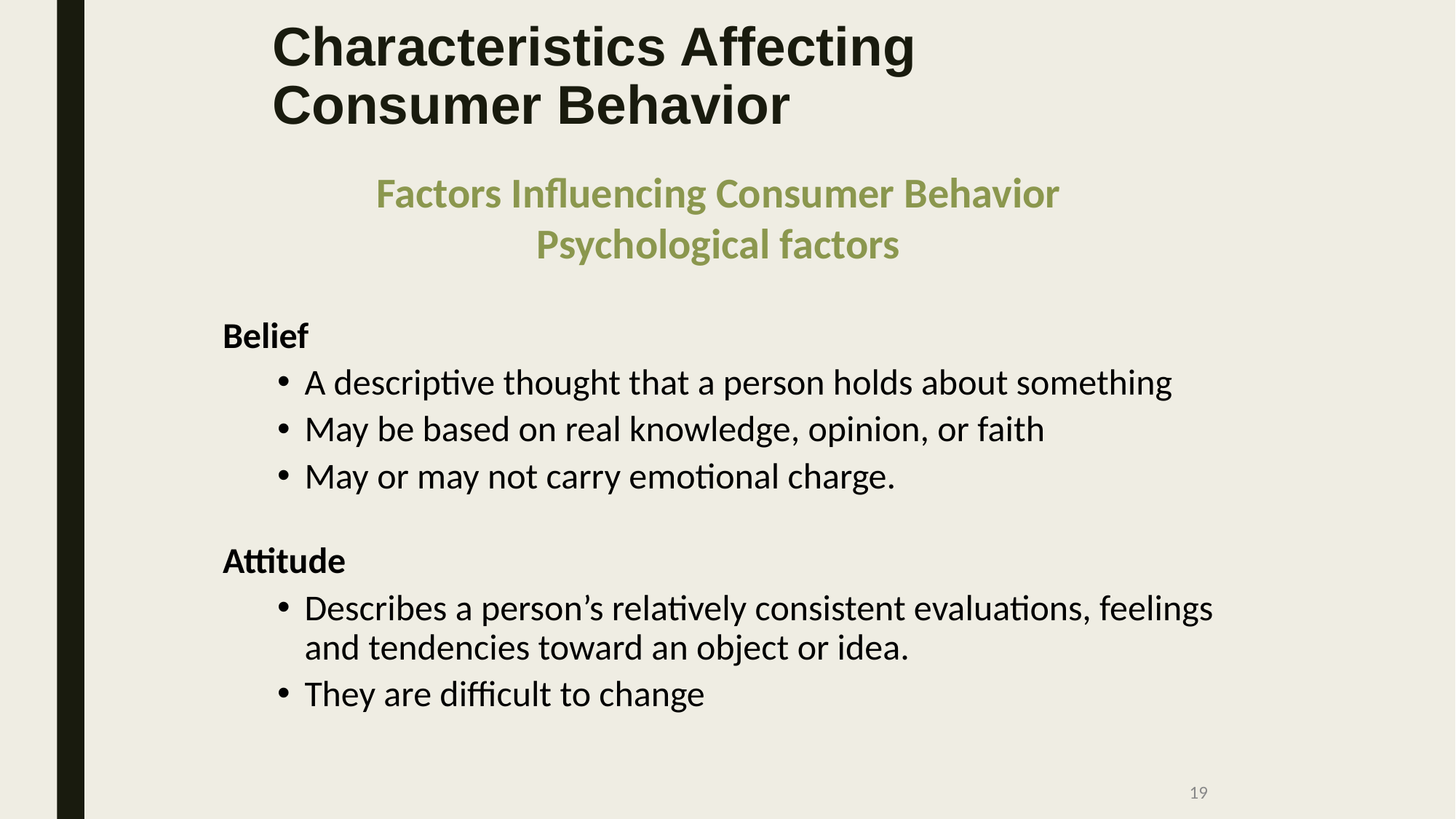

# Characteristics Affecting Consumer Behavior
Factors Influencing Consumer Behavior
Psychological factors

Belief
A descriptive thought that a person holds about something
May be based on real knowledge, opinion, or faith
May or may not carry emotional charge.

Attitude
Describes a person’s relatively consistent evaluations, feelings and tendencies toward an object or idea.
They are difficult to change
19